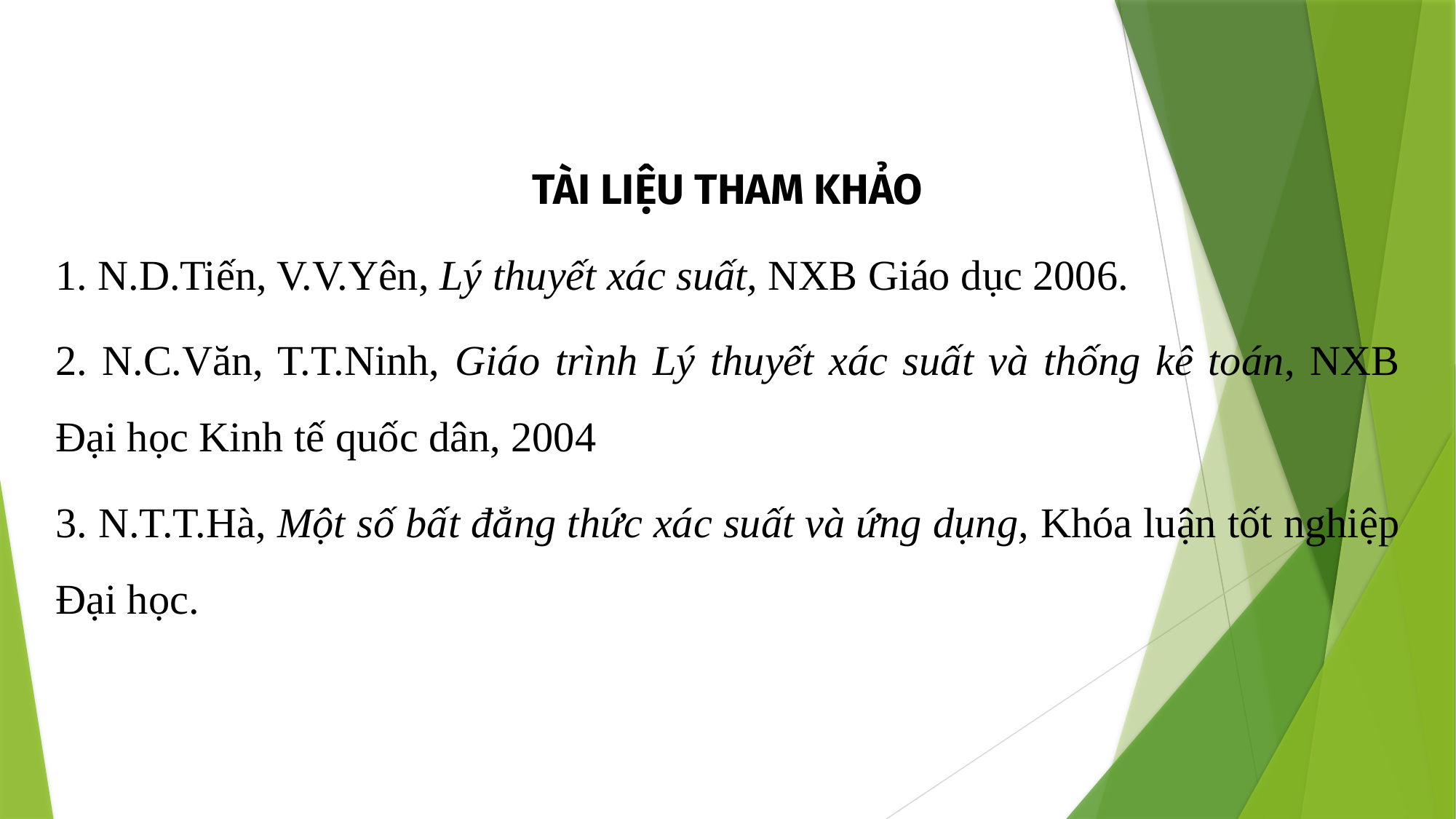

TÀI LIỆU THAM KHẢO
1. N.D.Tiến, V.V.Yên, Lý thuyết xác suất, NXB Giáo dục 2006.
2. N.C.Văn, T.T.Ninh, Giáo trình Lý thuyết xác suất và thống kê toán, NXB Đại học Kinh tế quốc dân, 2004
3. N.T.T.Hà, Một số bất đẳng thức xác suất và ứng dụng, Khóa luận tốt nghiệp Đại học.